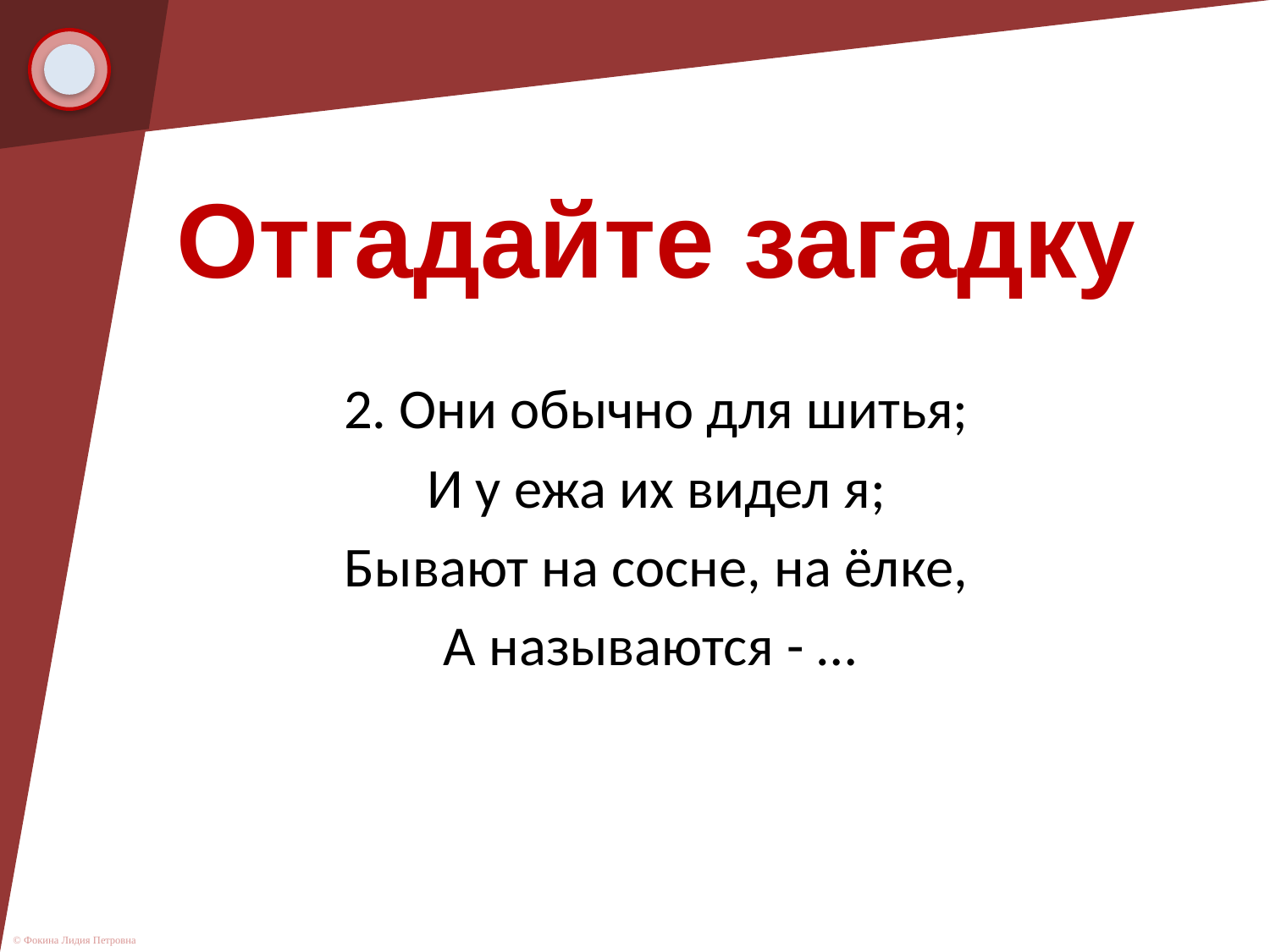

Отгадайте загадку
2. Они обычно для шитья;
И у ежа их видел я;
Бывают на сосне, на ёлке,
А называются - …